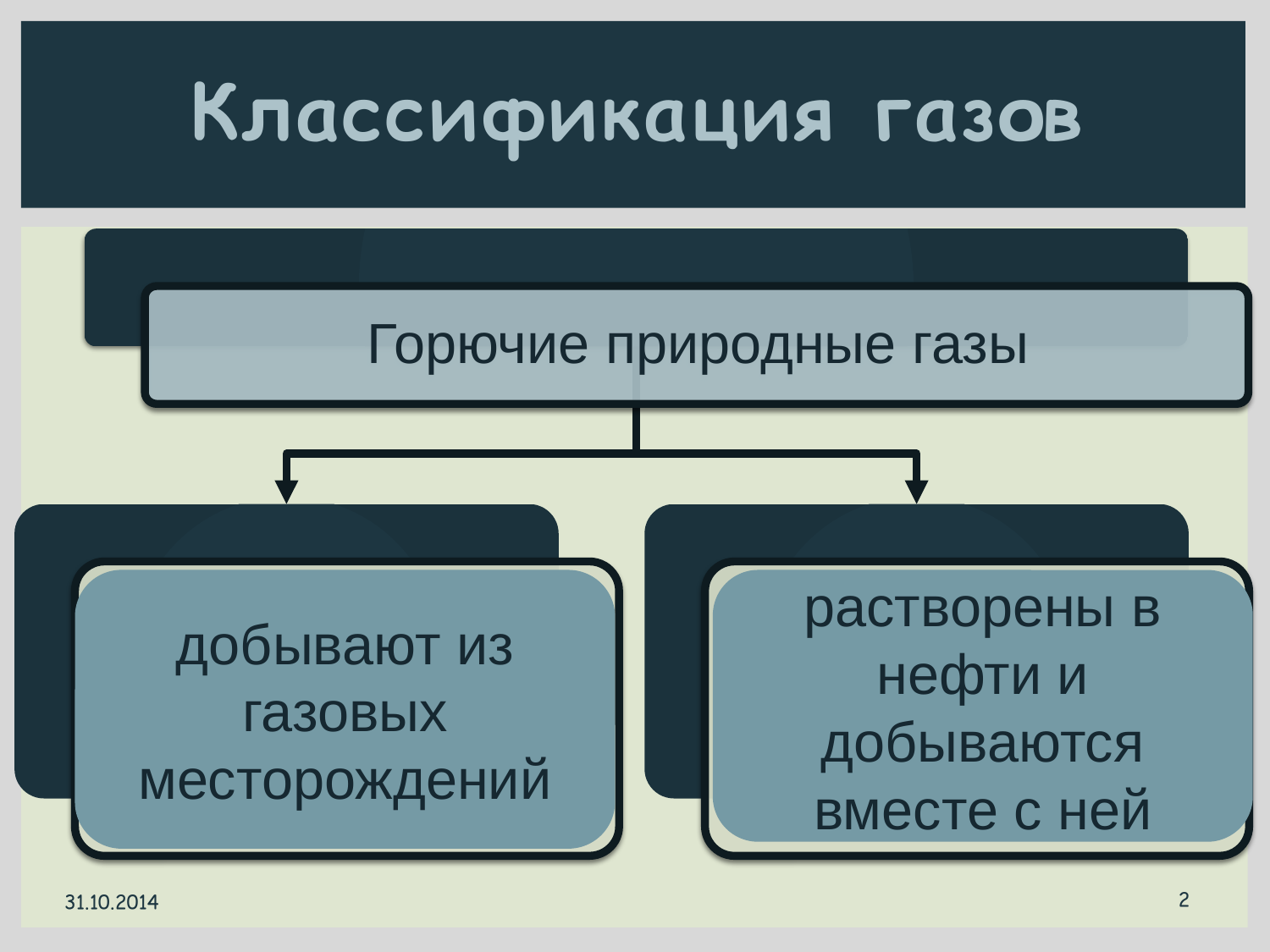

# Классификация газов
Горючие природные газы
природный газ
нефтяной попутный газ
добывают из газовых месторождений
растворены в нефти и добываются вместе с ней
2
31.10.2014